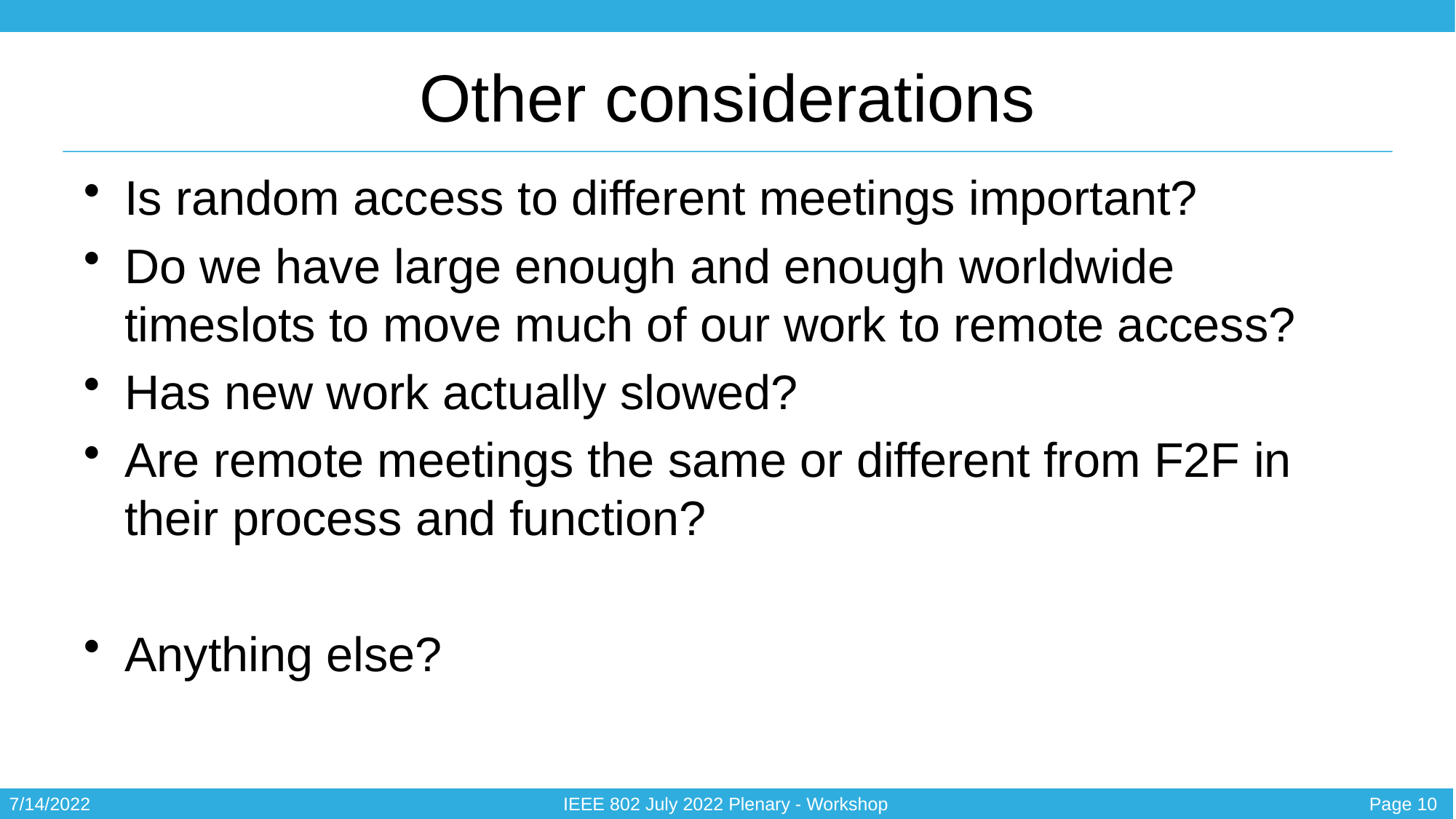

# Other considerations
Is random access to different meetings important?
Do we have large enough and enough worldwide timeslots to move much of our work to remote access?
Has new work actually slowed?
Are remote meetings the same or different from F2F in their process and function?

Anything else?